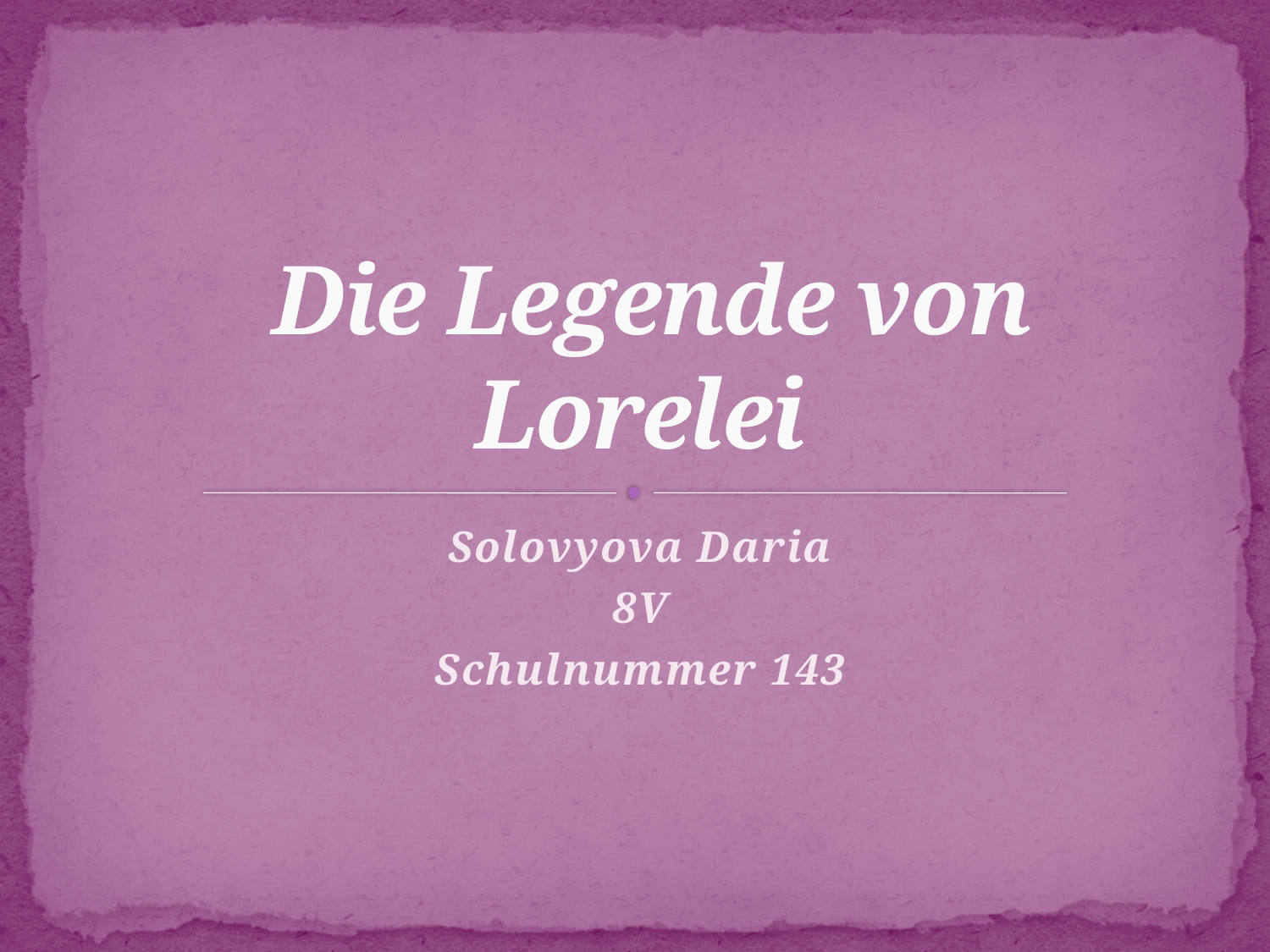

# Die Legende von Lorelei
Solovyova Daria
8V
Schulnummer 143